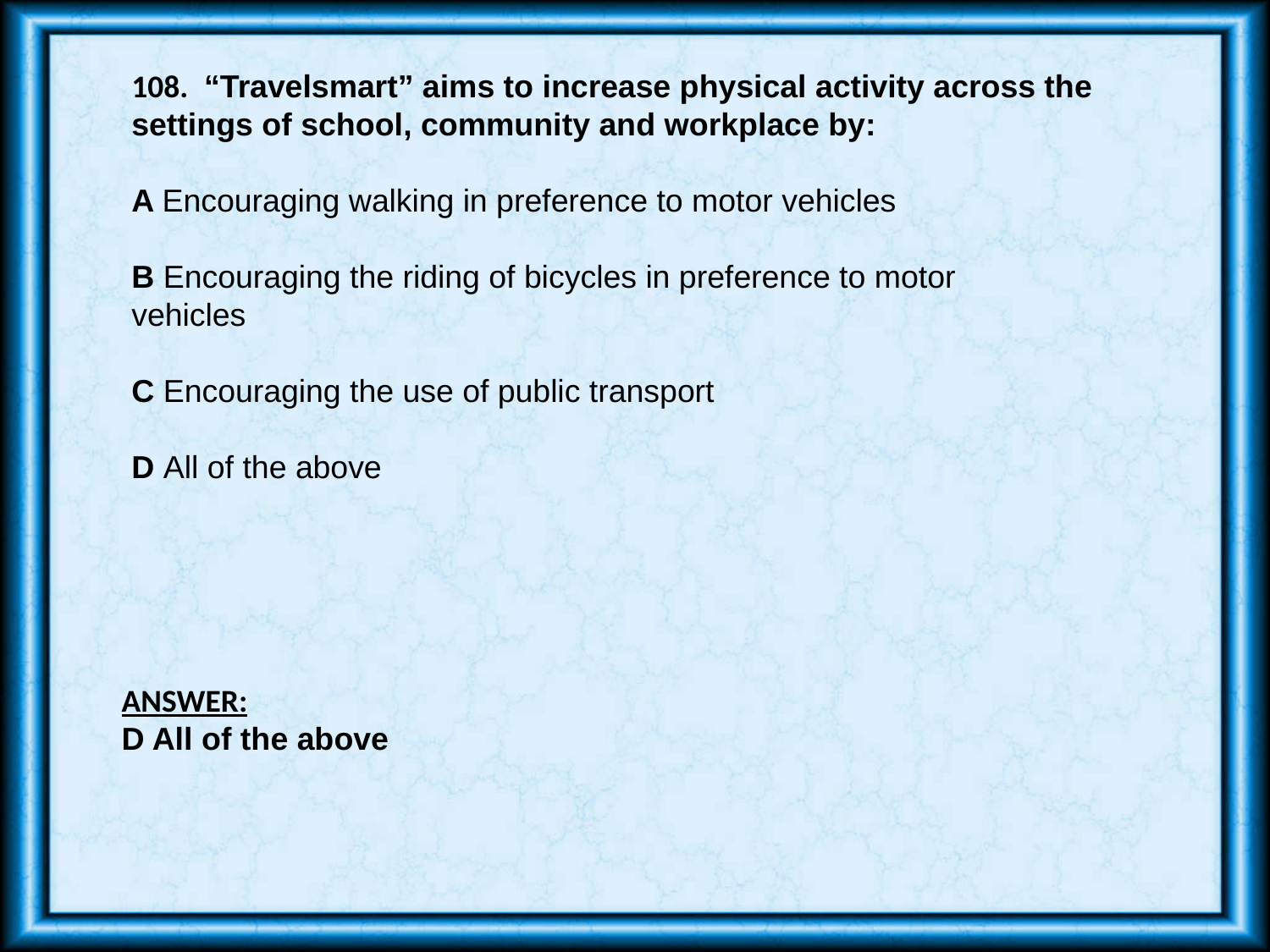

108.  “Travelsmart” aims to increase physical activity across the settings of school, community and workplace by:

A Encouraging walking in preference to motor vehicles

B Encouraging the riding of bicycles in preference to motor
vehicles

C Encouraging the use of public transport

D All of the above

ANSWER:
D All of the above